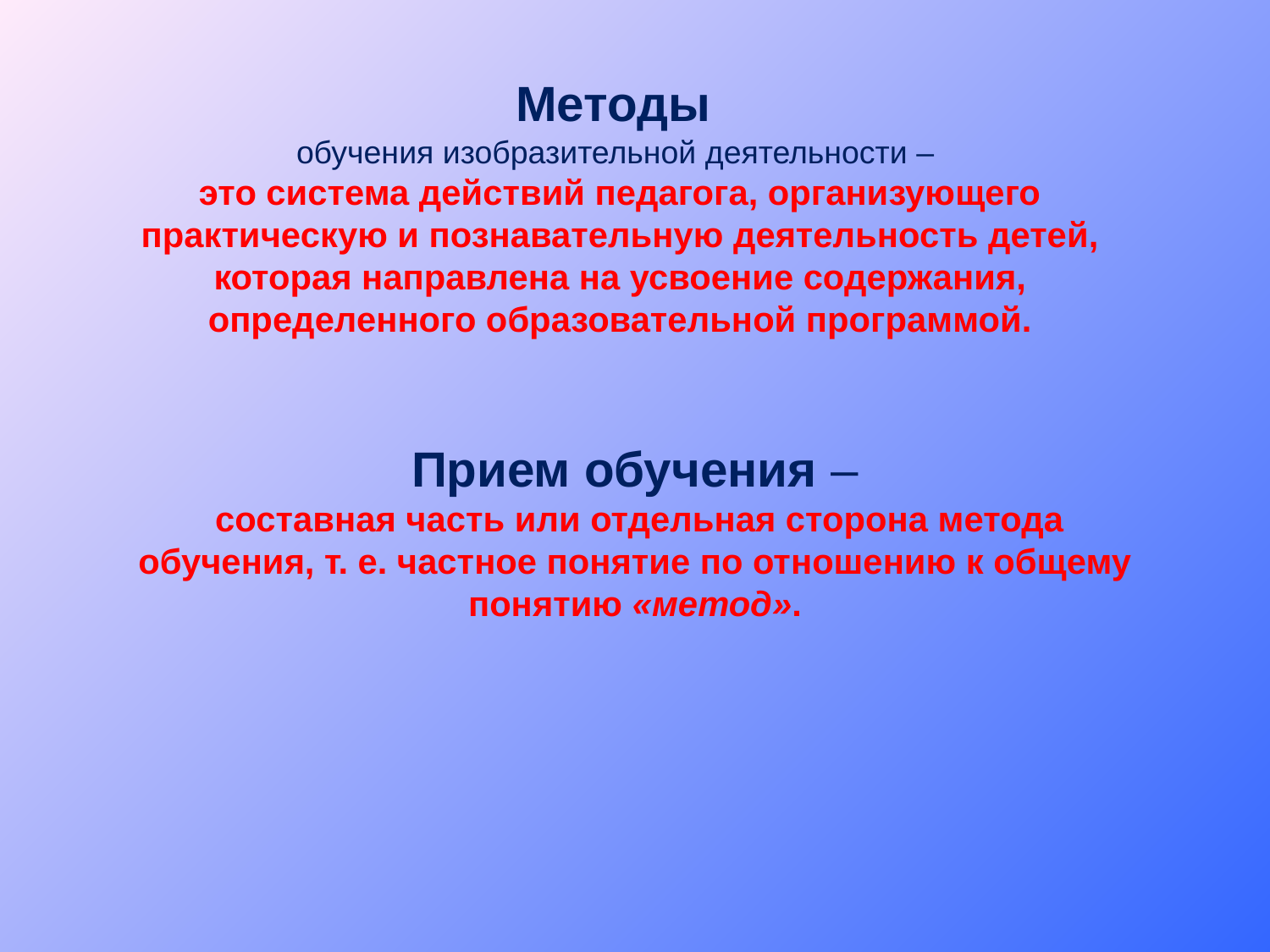

Методы
обучения изобразительной деятельности –
это система действий педагога, организующего практическую и познавательную деятельность детей, которая направлена на усвоение содержания, определенного образовательной программой.
Прием обучения –
 составная часть или отдельная сторона метода обучения, т. е. частное понятие по отношению к общему понятию «метод».